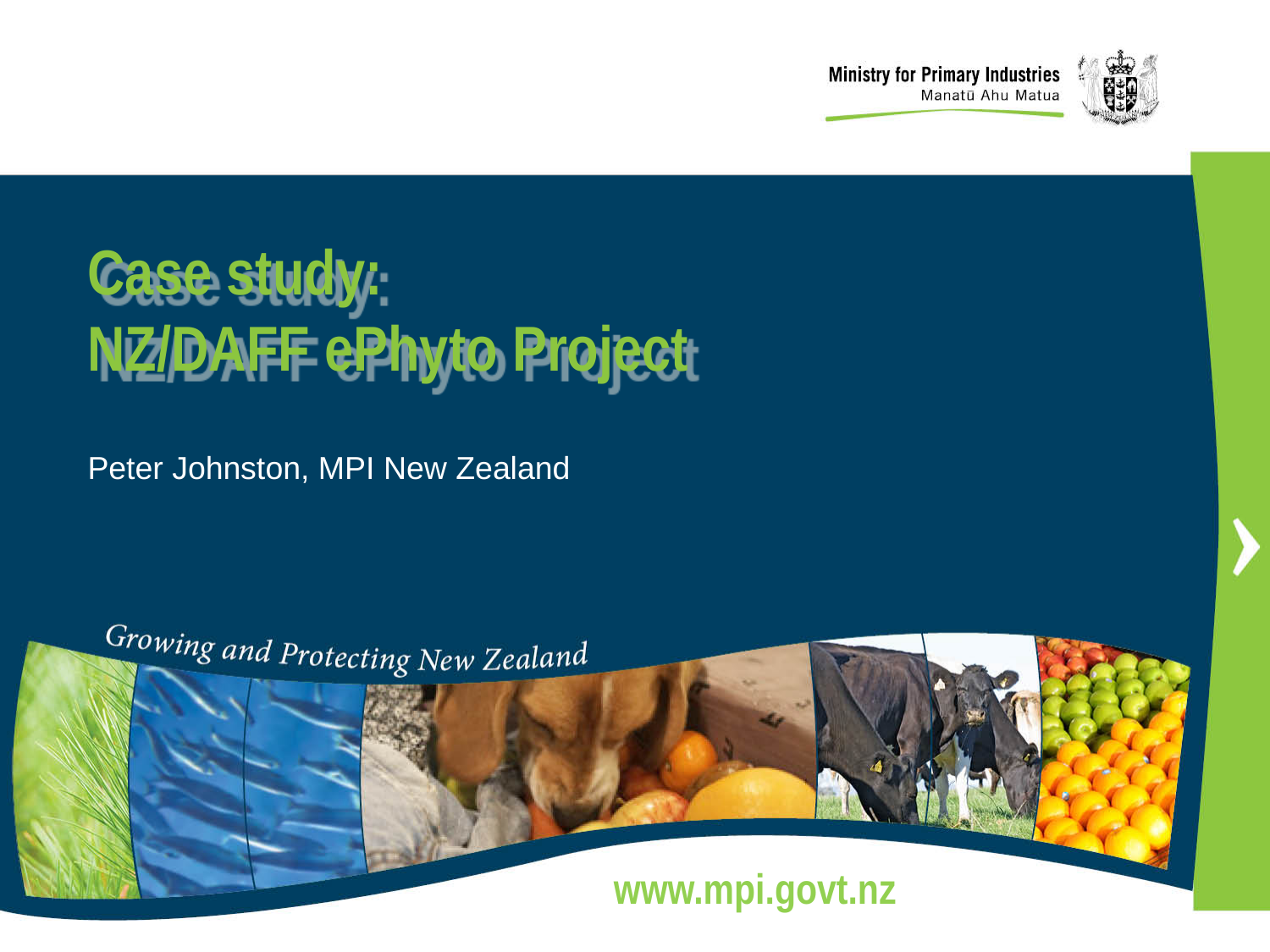

# Case study: NZ/DAFF ePhyto Project
Peter Johnston, MPI New Zealand